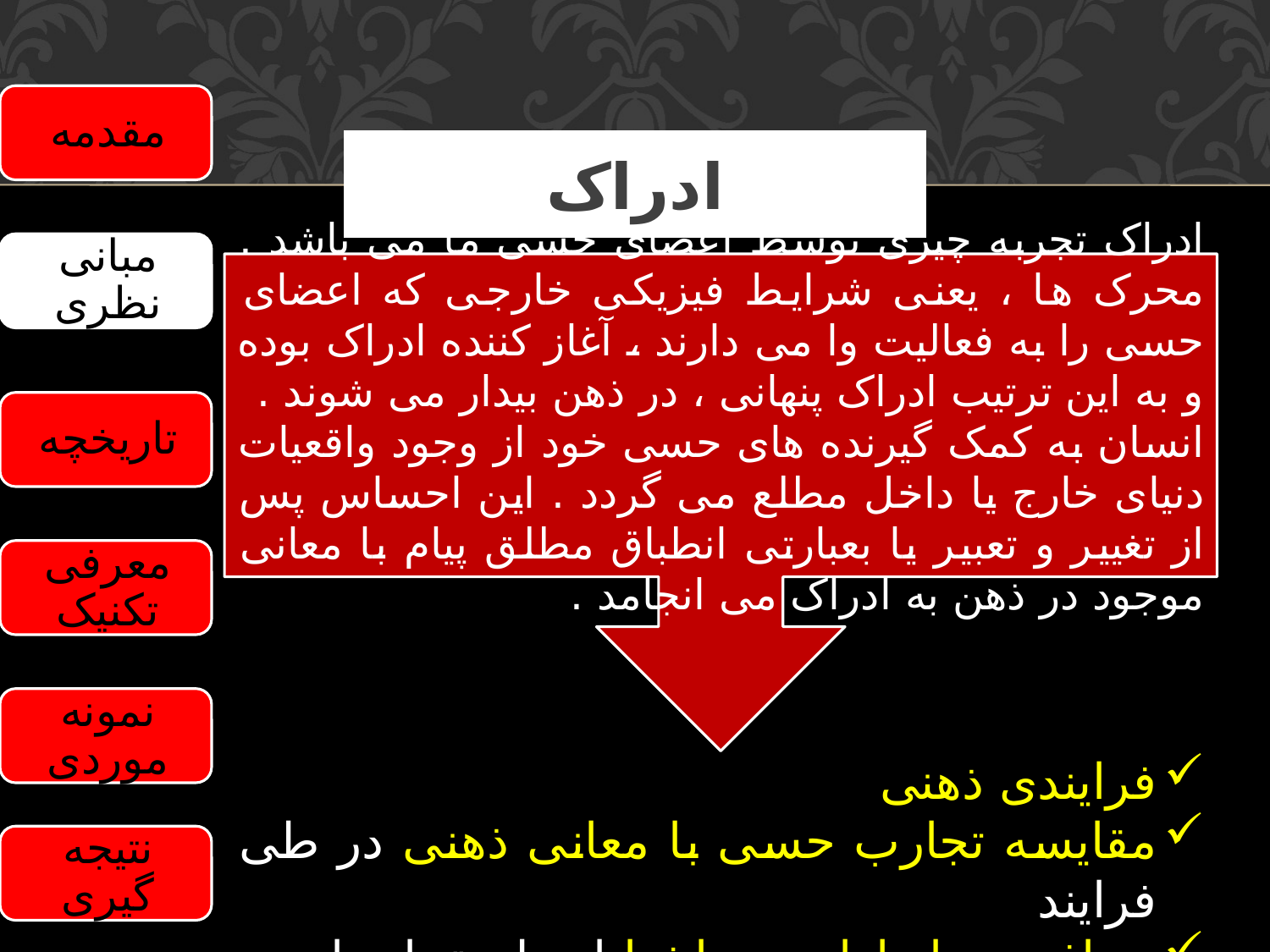

مقدمه
مبانی نظری
تاریخچه
معرفی تکنیک
نمونه موردی
نتیجه گیری
# ادراک
ادراک تجربه چیزی توسط اعضای حسی ما می باشد . محرک ها ، یعنی شرایط فیزیکی خارجی که اعضای حسی را به فعالیت وا می دارند ، آغاز کننده ادراک بوده و به این ترتیب ادراک پنهانی ، در ذهن بیدار می شوند .
انسان به کمک گیرنده های حسی خود از وجود واقعیات دنیای خارج یا داخل مطلع می گردد . این احساس پس از تغییر و تعبیر یا بعبارتی انطباق مطلق پیام با معانی موجود در ذهن به ادراک می انجامد .
فرایندی ذهنی
مقایسه تجارب حسی با معانی ذهنی در طی فرایند
دریافتن روابط امور و اشیا از طریق انسان